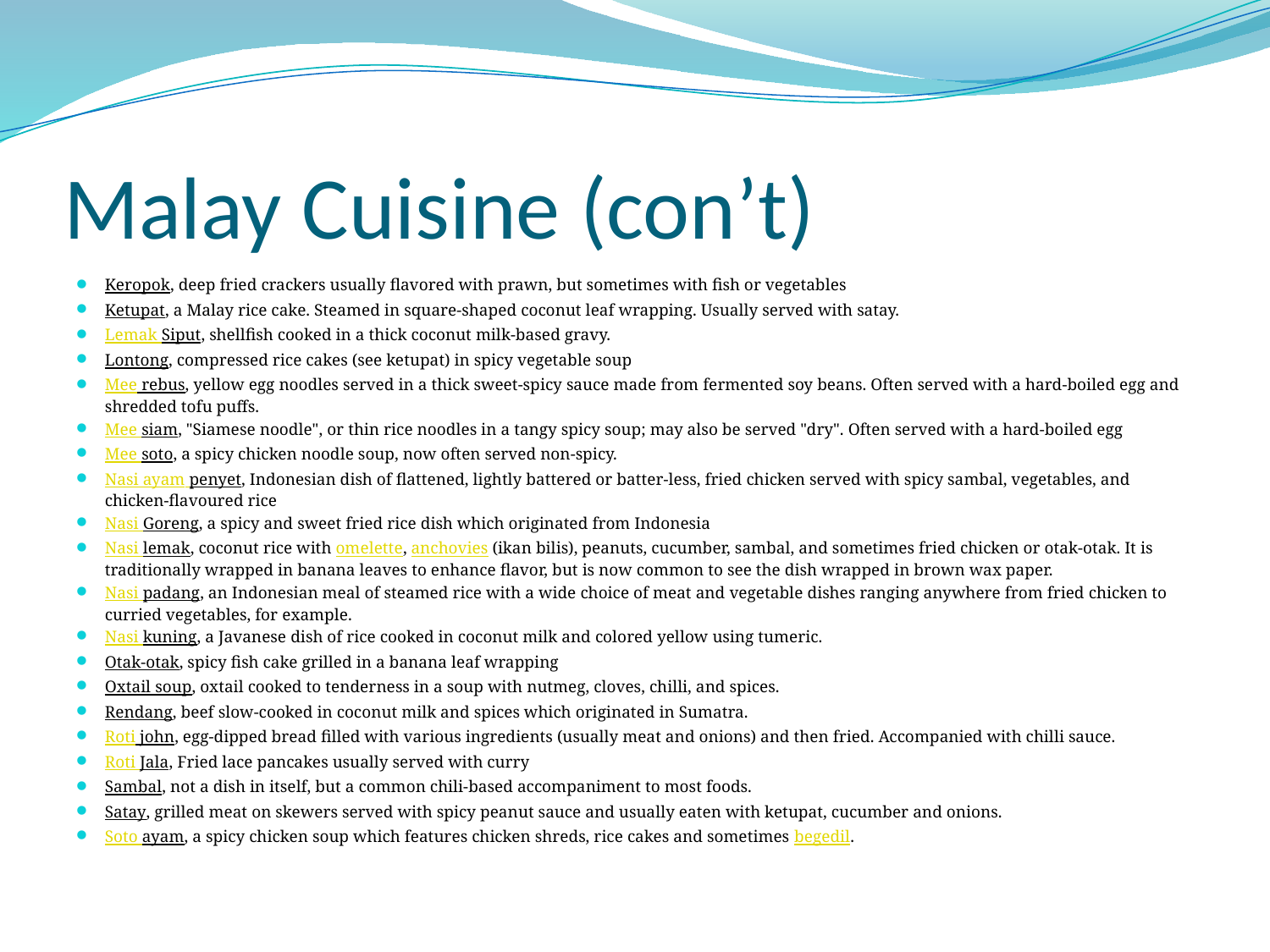

# Malay Cuisine (con’t)
Keropok, deep fried crackers usually flavored with prawn, but sometimes with fish or vegetables
Ketupat, a Malay rice cake. Steamed in square-shaped coconut leaf wrapping. Usually served with satay.
Lemak Siput, shellfish cooked in a thick coconut milk-based gravy.
Lontong, compressed rice cakes (see ketupat) in spicy vegetable soup
Mee rebus, yellow egg noodles served in a thick sweet-spicy sauce made from fermented soy beans. Often served with a hard-boiled egg and shredded tofu puffs.
Mee siam, "Siamese noodle", or thin rice noodles in a tangy spicy soup; may also be served "dry". Often served with a hard-boiled egg
Mee soto, a spicy chicken noodle soup, now often served non-spicy.
Nasi ayam penyet, Indonesian dish of flattened, lightly battered or batter-less, fried chicken served with spicy sambal, vegetables, and chicken-flavoured rice
Nasi Goreng, a spicy and sweet fried rice dish which originated from Indonesia
Nasi lemak, coconut rice with omelette, anchovies (ikan bilis), peanuts, cucumber, sambal, and sometimes fried chicken or otak-otak. It is traditionally wrapped in banana leaves to enhance flavor, but is now common to see the dish wrapped in brown wax paper.
Nasi padang, an Indonesian meal of steamed rice with a wide choice of meat and vegetable dishes ranging anywhere from fried chicken to curried vegetables, for example.
Nasi kuning, a Javanese dish of rice cooked in coconut milk and colored yellow using tumeric.
Otak-otak, spicy fish cake grilled in a banana leaf wrapping
Oxtail soup, oxtail cooked to tenderness in a soup with nutmeg, cloves, chilli, and spices.
Rendang, beef slow-cooked in coconut milk and spices which originated in Sumatra.
Roti john, egg-dipped bread filled with various ingredients (usually meat and onions) and then fried. Accompanied with chilli sauce.
Roti Jala, Fried lace pancakes usually served with curry
Sambal, not a dish in itself, but a common chili-based accompaniment to most foods.
Satay, grilled meat on skewers served with spicy peanut sauce and usually eaten with ketupat, cucumber and onions.
Soto ayam, a spicy chicken soup which features chicken shreds, rice cakes and sometimes begedil.